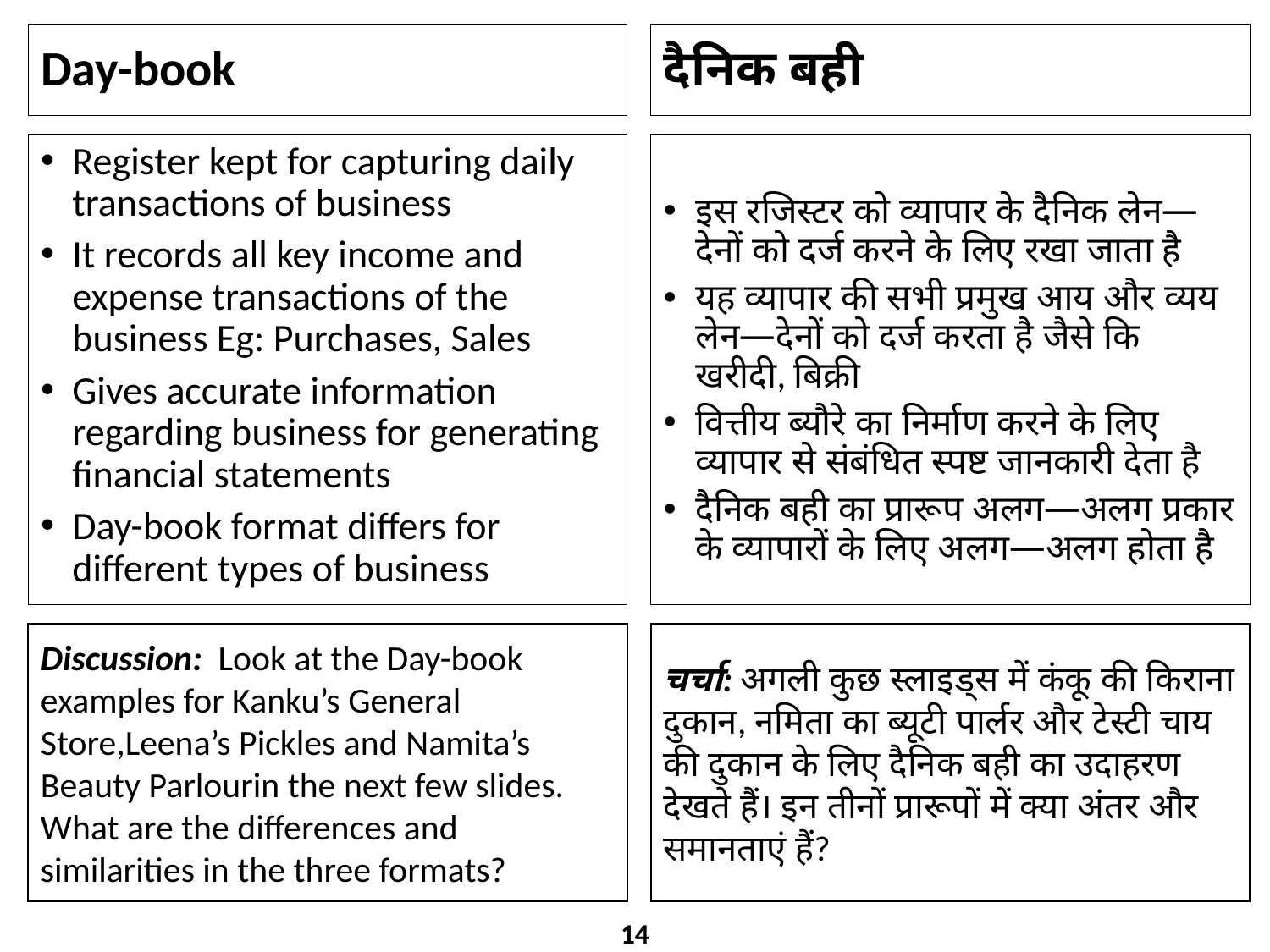

# Day-book
दैनिक बही
Register kept for capturing daily transactions of business
It records all key income and expense transactions of the business Eg: Purchases, Sales
Gives accurate information regarding business for generating financial statements
Day-book format differs for different types of business

इस रजिस्टर को व्यापार के दैनिक लेन—देनों को दर्ज करने के लिए रखा जाता है
यह व्यापार की सभी प्रमुख आय और व्यय लेन—देनों को दर्ज करता है जैसे कि खरीदी, बिक्री
वित्तीय ब्यौरे का निर्माण करने के लिए व्यापार से संबंधित स्पष्ट जानकारी देता है
दैनिक बही का प्रारूप अलग—अलग प्रकार के व्यापारों के लिए अलग—अलग होता है
Discussion:  Look at the Day-book examples for Kanku’s General Store,Leena’s Pickles and Namita’s Beauty Parlourin the next few slides. What are the differences and similarities in the three formats?
चर्चा: अगली कुछ स्लाइड्स में कंकू की किराना दुकान, नमिता का ब्यूटी पार्लर और टेस्टी चाय की दुकान के लिए दैनिक बही का उदाहरण देखते हैं। इन तीनों प्रारूपों में क्या अंतर और समानताएं हैं?
14